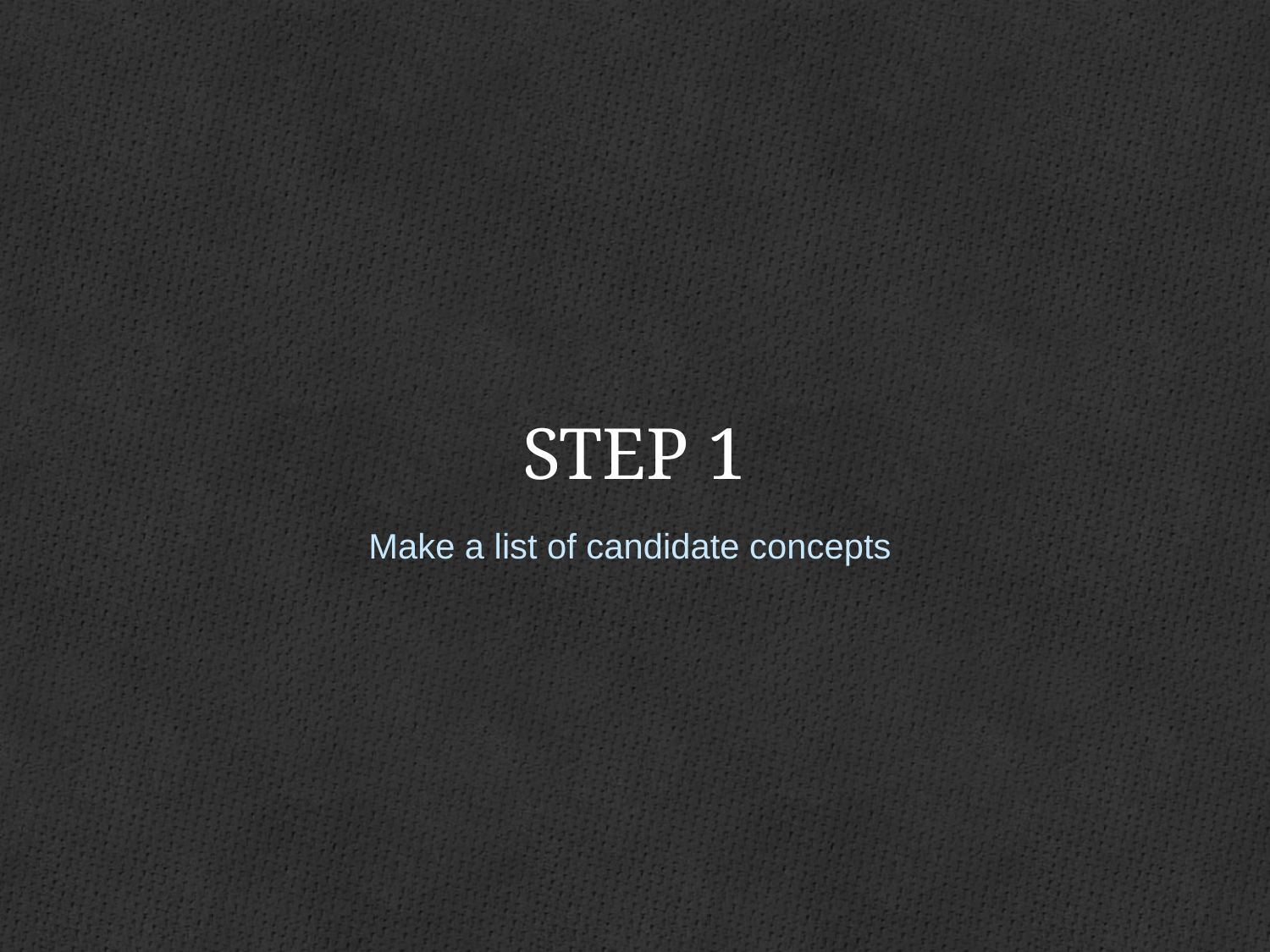

# STEP 1
Make a list of candidate concepts